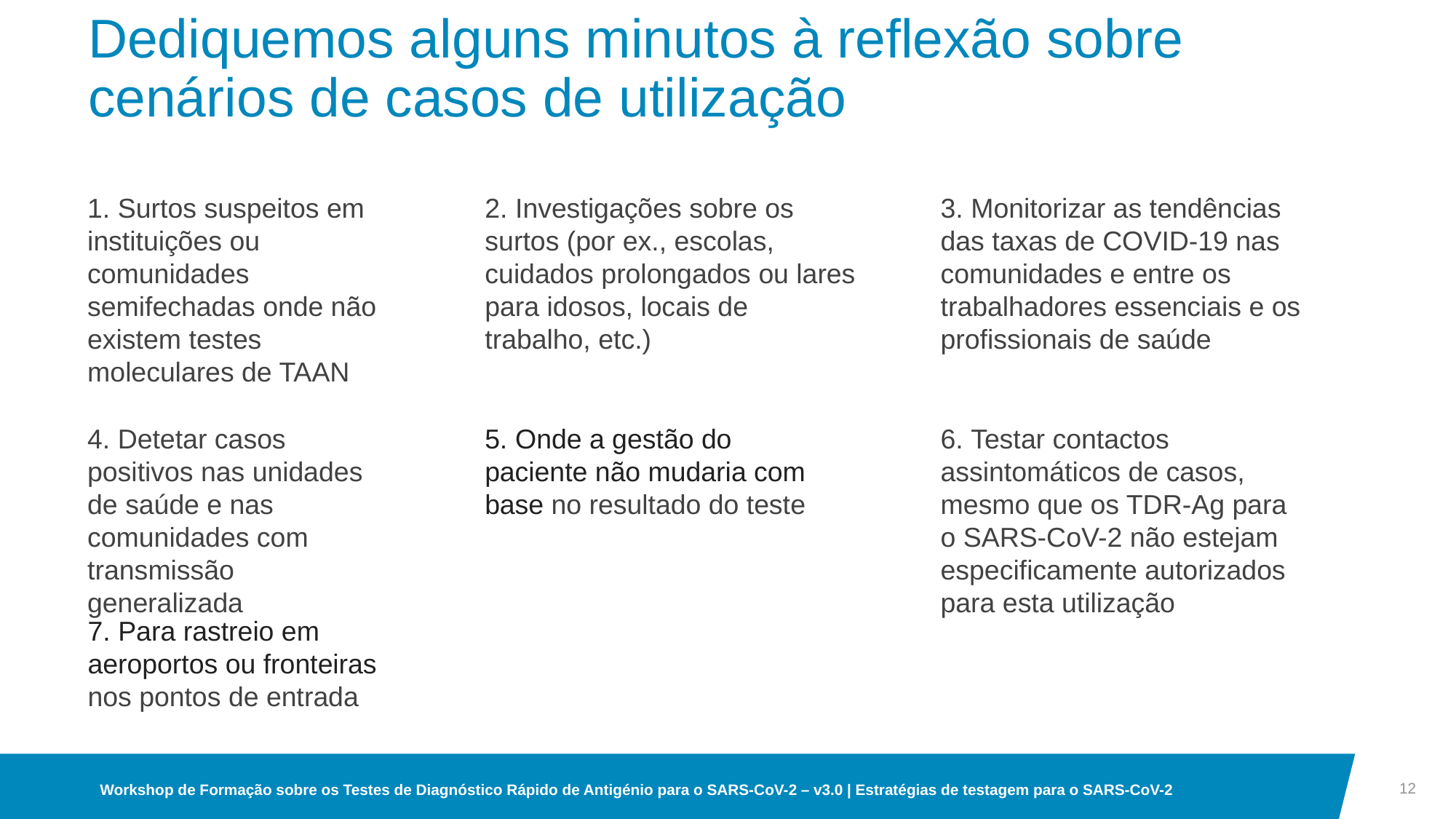

# Dediquemos alguns minutos à reflexão sobre cenários de casos de utilização
1. Surtos suspeitos em instituições ou comunidades semifechadas onde não existem testes moleculares de TAAN ​
2. Investigações sobre os surtos (por ex., escolas, cuidados prolongados ou lares para idosos, locais de trabalho, etc.)​​
3. Monitorizar as tendências das taxas de COVID-19 nas comunidades e entre os trabalhadores essenciais e os profissionais de saúde  ​

4. Detetar casos positivos nas unidades de saúde e nas comunidades com transmissão generalizada ​​
6. Testar contactos assintomáticos de casos, mesmo que os TDR-Ag para o SARS-CoV-2 não estejam especificamente autorizados para esta utilização
5. Onde a gestão do paciente não mudaria com base no resultado do teste  ​
7. Para rastreio em aeroportos ou fronteiras nos pontos de entrada
12
Workshop de Formação sobre os Testes de Diagnóstico Rápido de Antigénio para o SARS-CoV-2 – v3.0 | Estratégias de testagem para o SARS-CoV-2